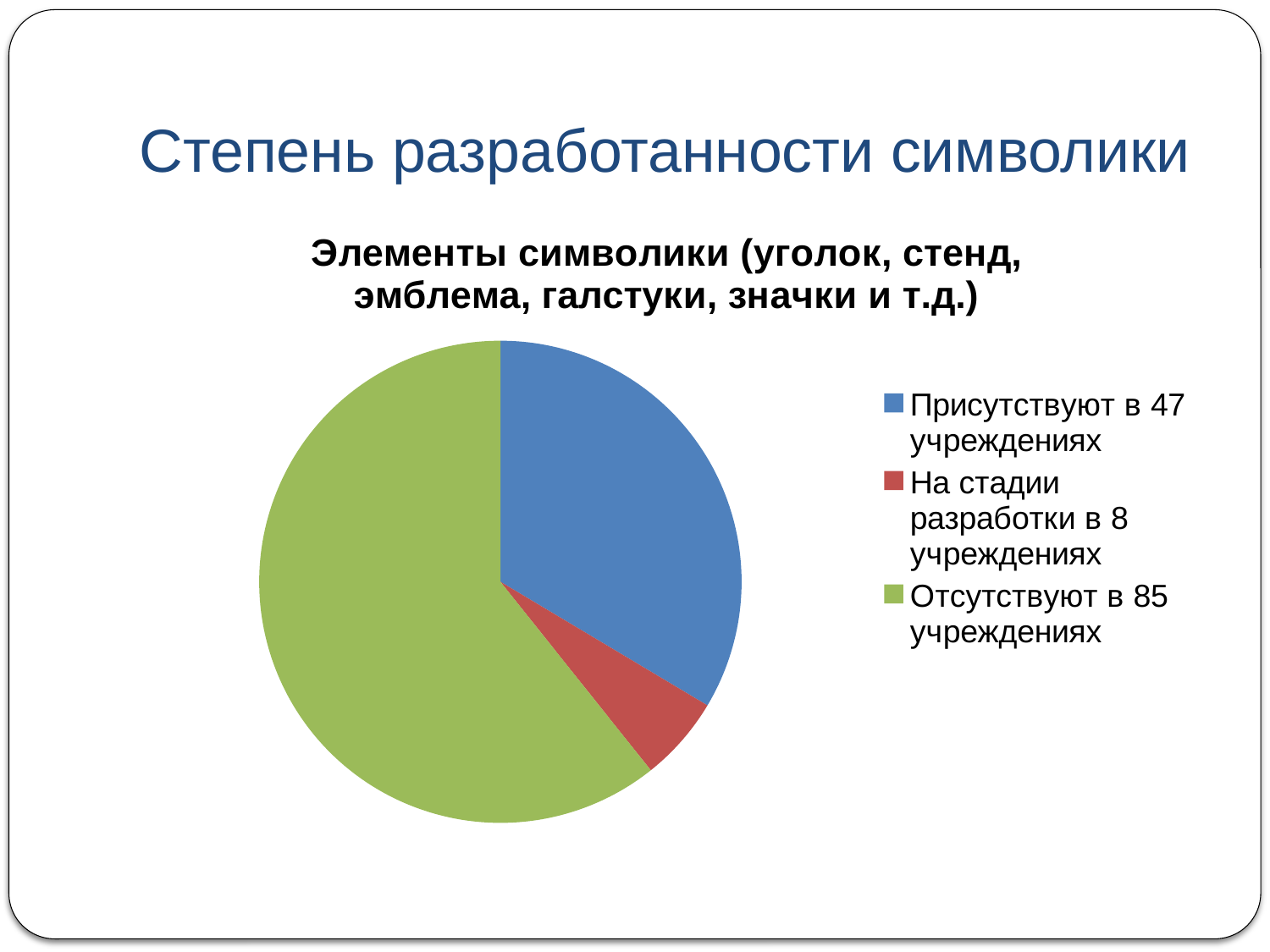

# Степень разработанности символики

### Chart:

| Category | Элементы символики (уголок, стенд, эмблема, галстуки, значки и т.д.) |
|---|---|
| Присутствуют в 47 учреждениях | 47.0 |
| На стадии разработки в 8 учреждениях | 8.0 |
| Отсутствуют в 85 учреждениях | 85.0 |